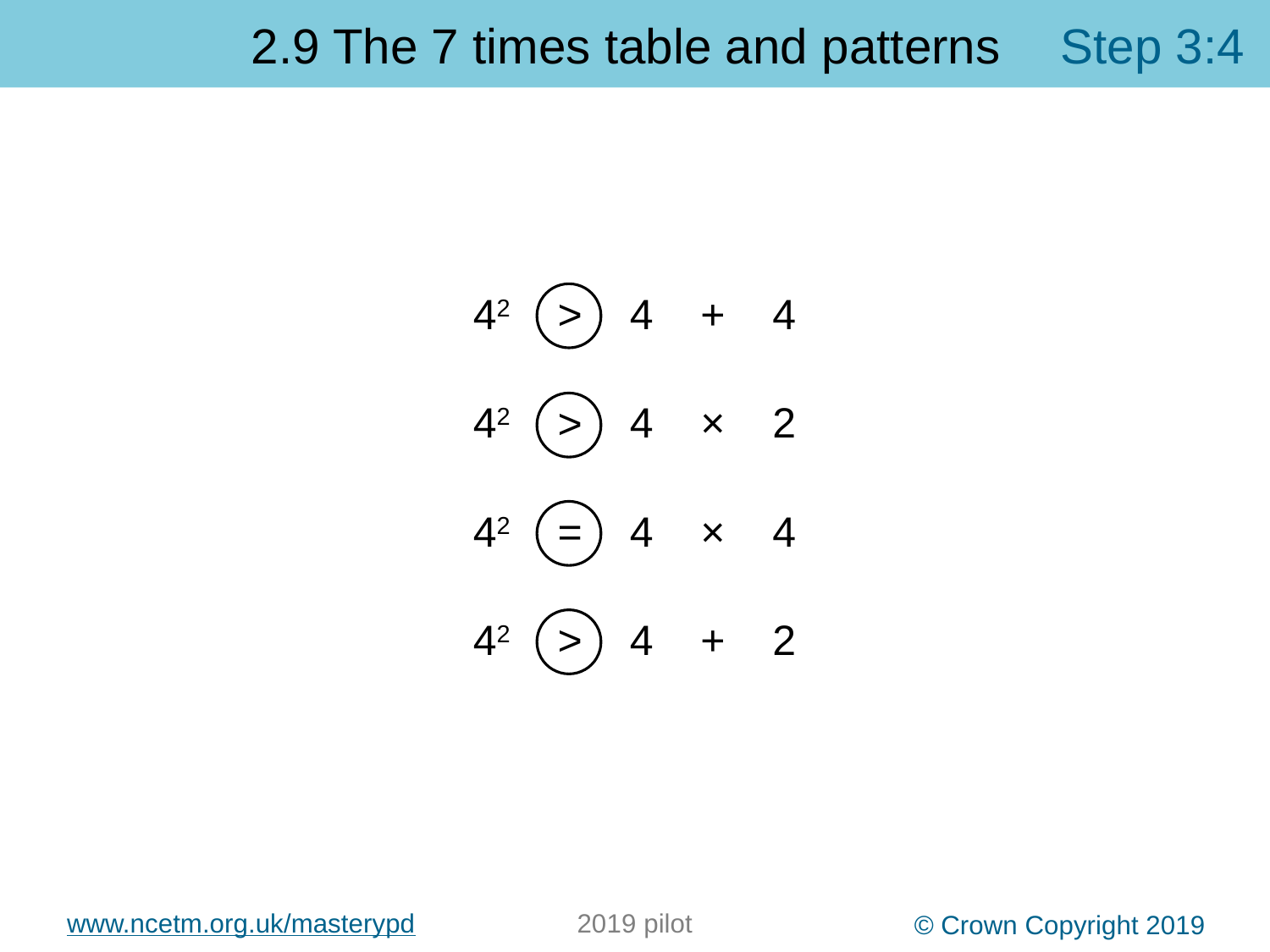

2.9 The 7 times table and patterns	Step 3:4
42    >    4    +    4
>

42    >    4    ×    2
>

42    =    4    ×    4
=

>
42    >    4    +    2